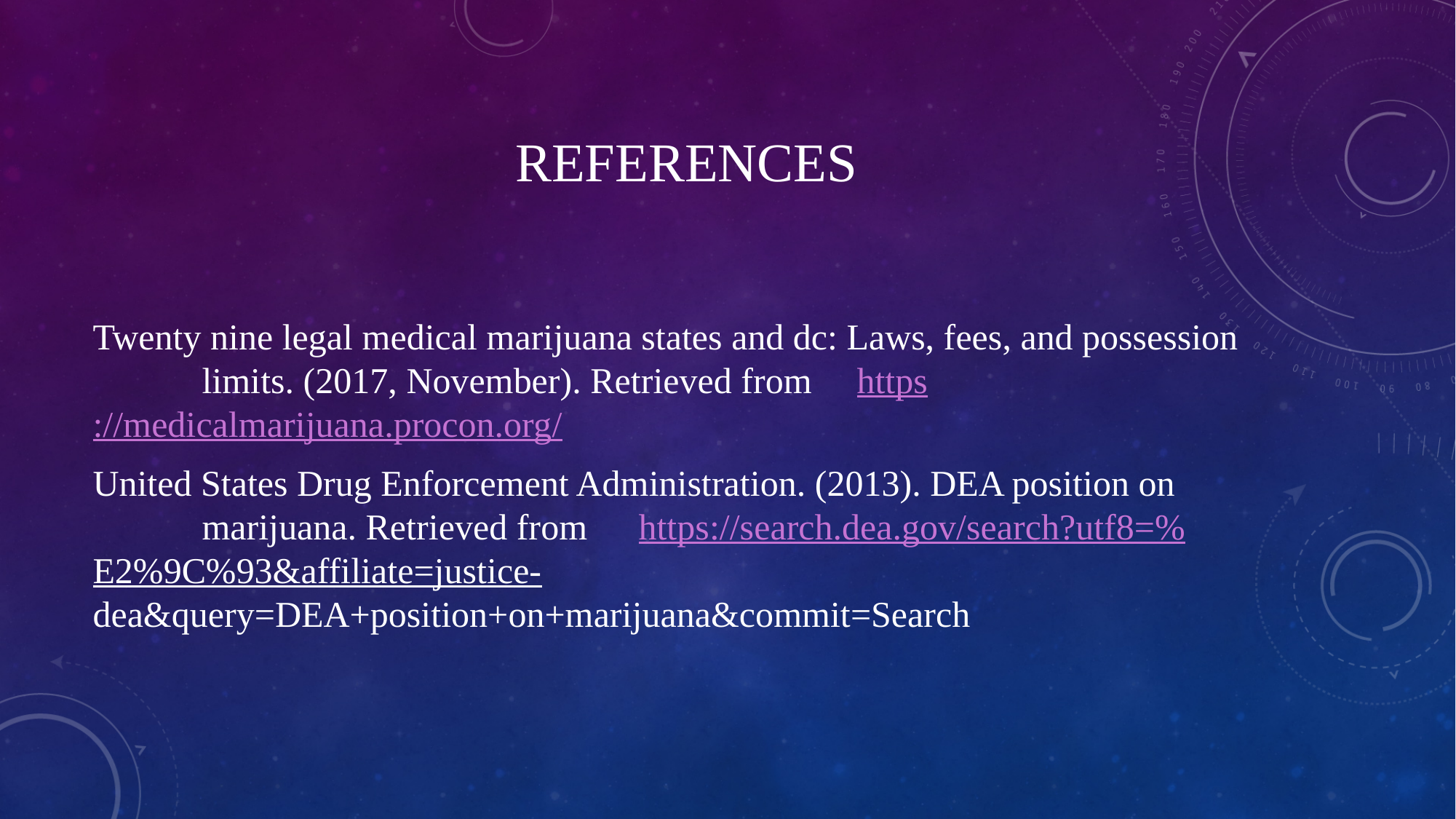

# References
Twenty nine legal medical marijuana states and dc: Laws, fees, and possession 	limits. (2017, November). Retrieved from 	https://medicalmarijuana.procon.org/
United States Drug Enforcement Administration. (2013). DEA position on 	marijuana. Retrieved from 	https://search.dea.gov/search?utf8=%E2%9C%93&affiliate=justice-	dea&query=DEA+position+on+marijuana&commit=Search